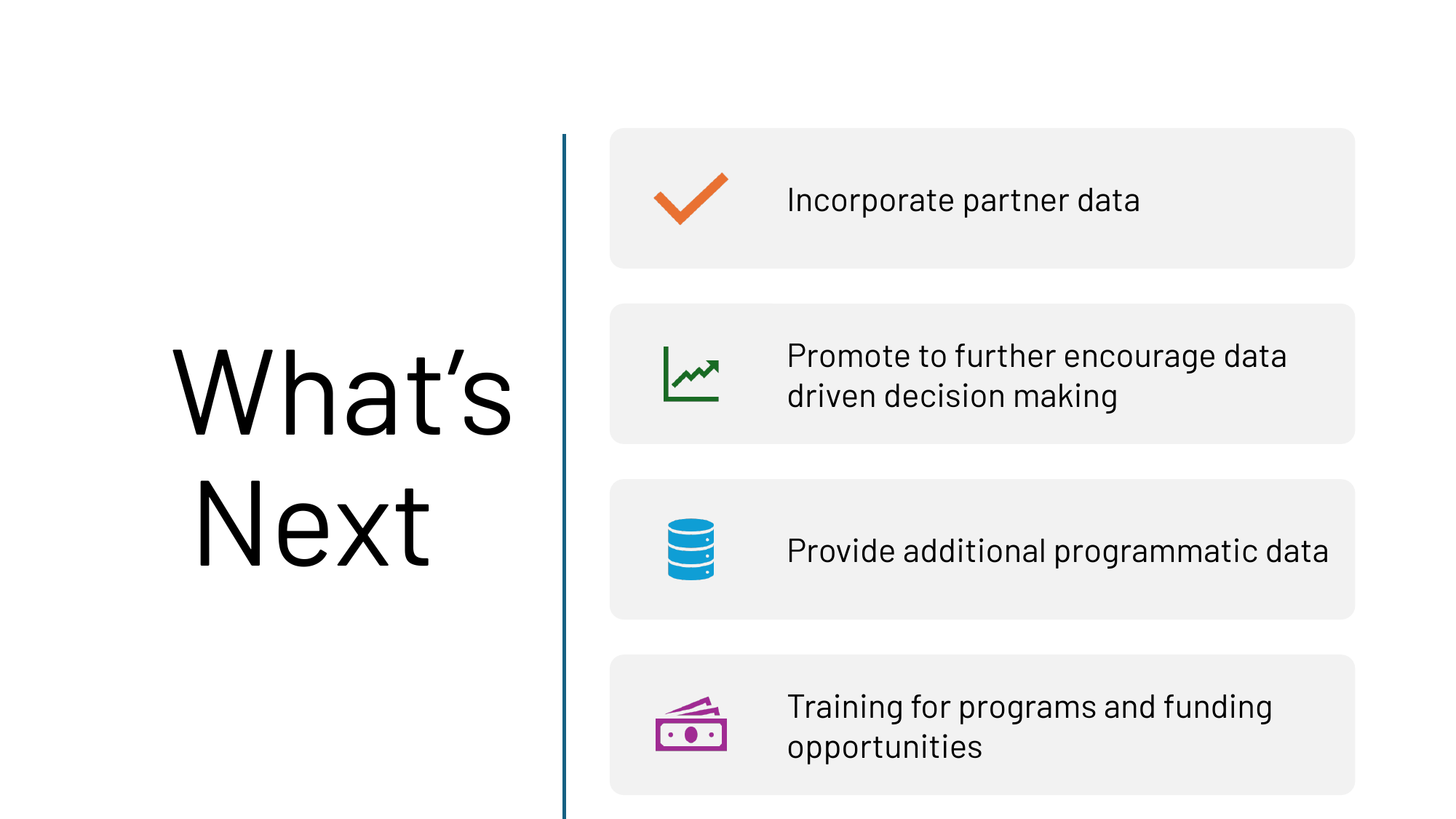

# What’s Next
Incorporate partner data
Promote to further encourage data driven decision making
Provide additional programmatic data
Training for programs and funding opportunities